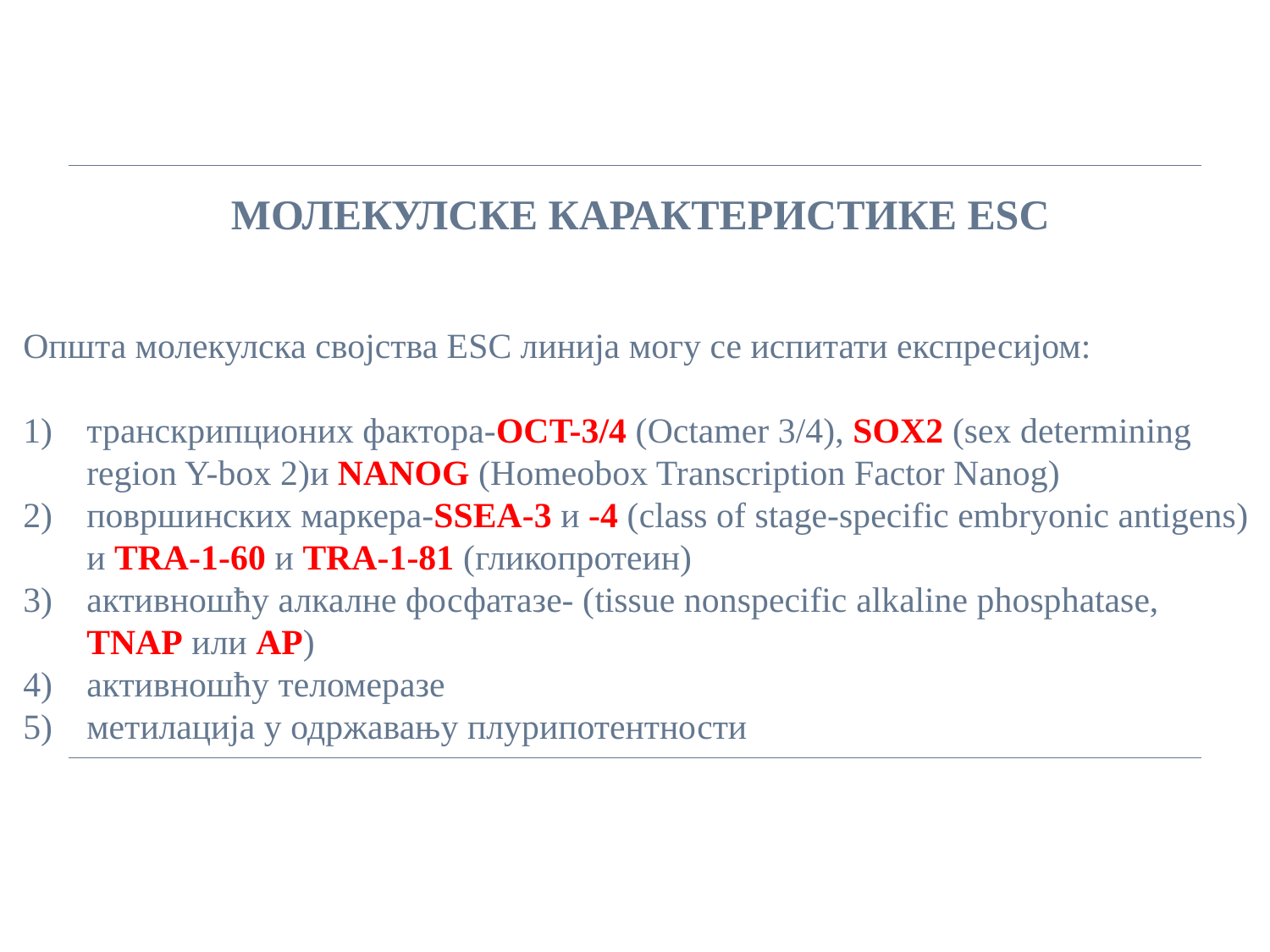

МОЛЕКУЛСКЕ КАРАКТЕРИСТИКЕ ESC

Општа молекулска својства ESC линија могу се испитати експресијом:

транскрипционих фактора-OCT-3/4 (Octamer 3/4), SOX2 (sex determining region Y-box 2)и NANOG (Homeobox Transcription Factor Nanog)
површинских маркера-SSEA-3 и -4 (class of stage-specific embryonic antigens) и TRA-1-60 и TRA-1-81 (гликопротеин)
активношћу алкалне фосфатазе- (tissue nonspecific alkaline phosphatase, TNAP или AP)
активношћу теломеразе
метилација у одржавању плурипотентности